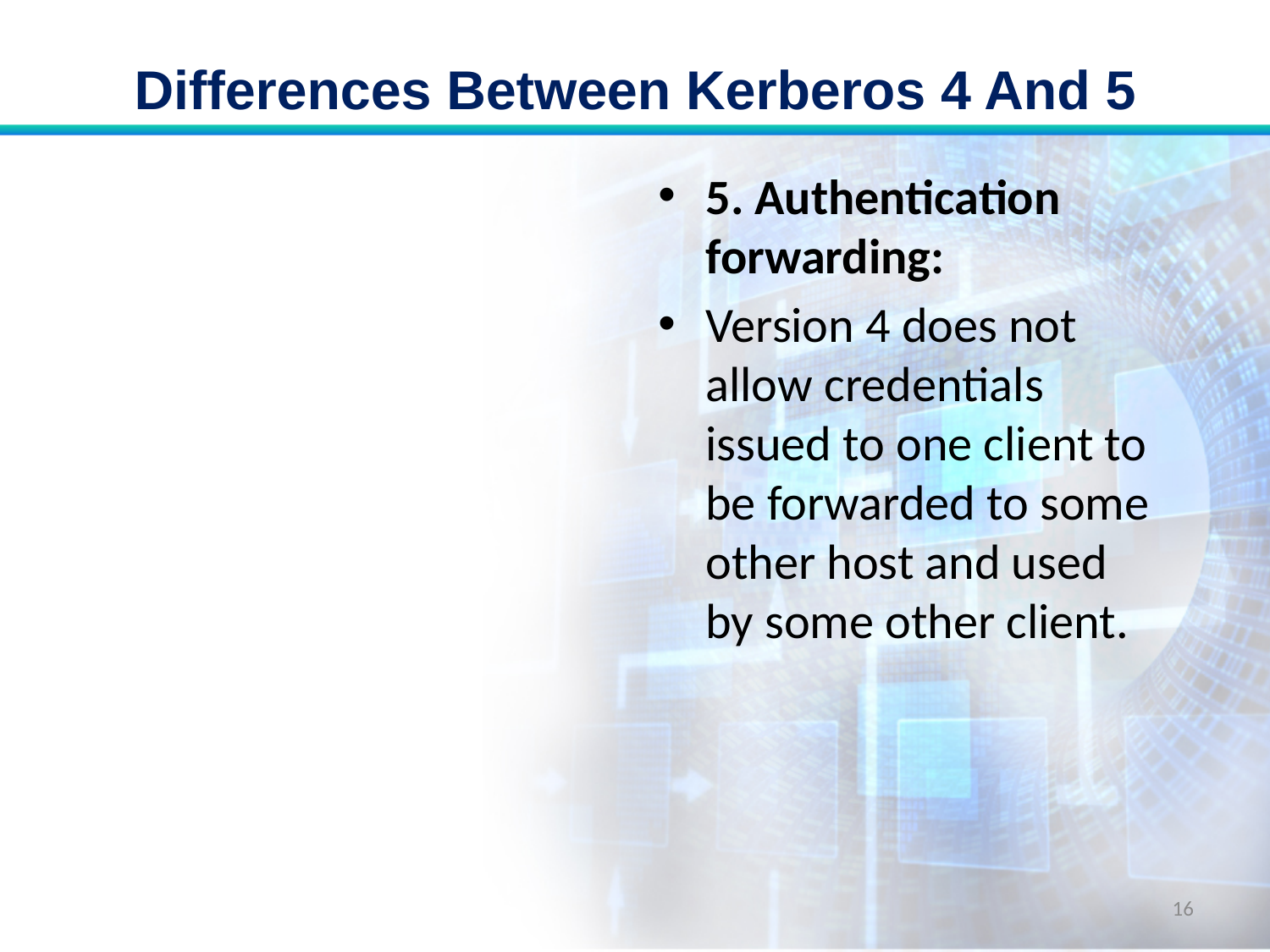

# Differences Between Kerberos 4 And 5
5. Authentication forwarding:
Version 4 does not allow credentials issued to one client to be forwarded to some other host and used by some other client.
16